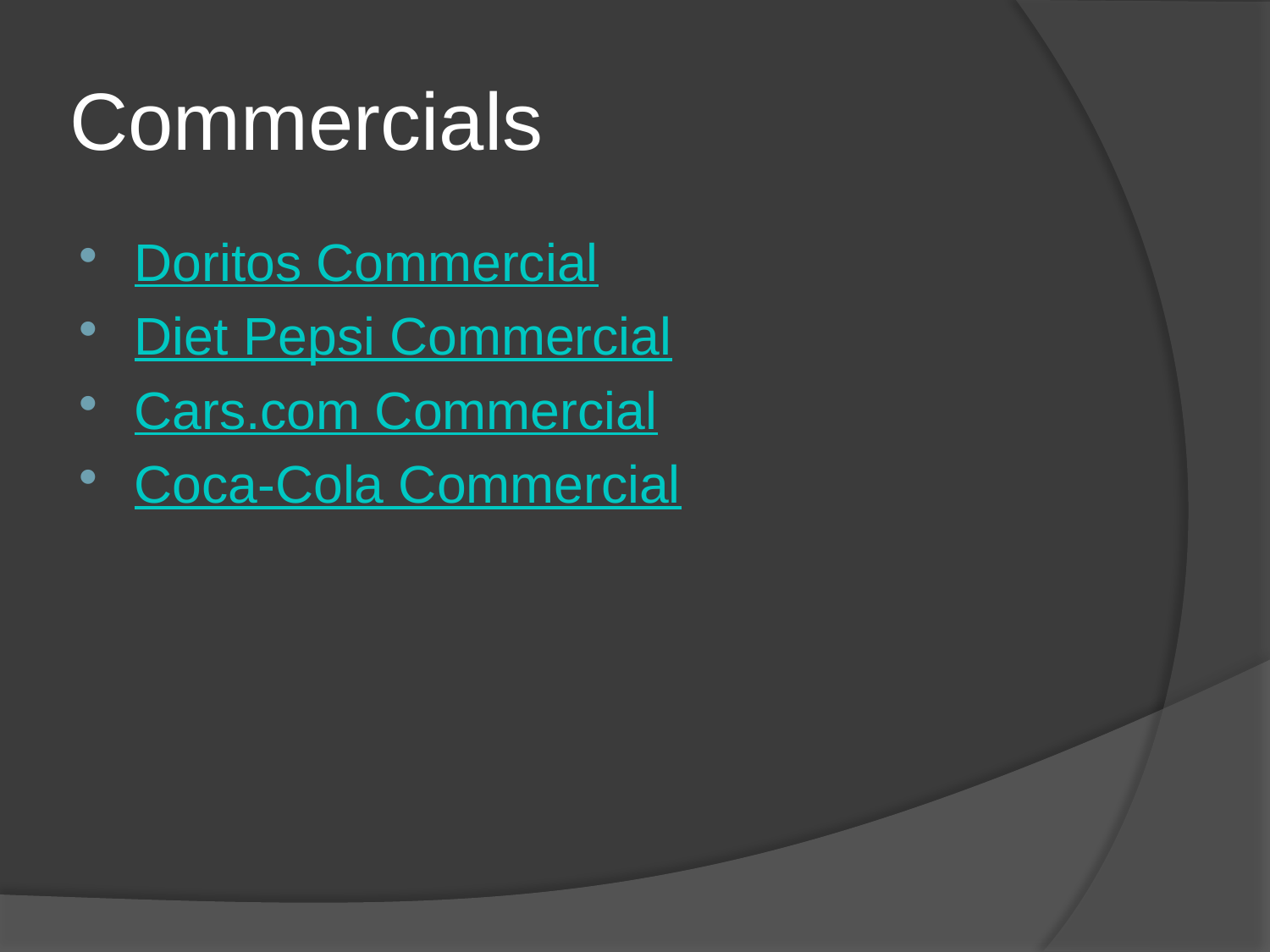

# Commercials
Doritos Commercial
Diet Pepsi Commercial
Cars.com Commercial
Coca-Cola Commercial